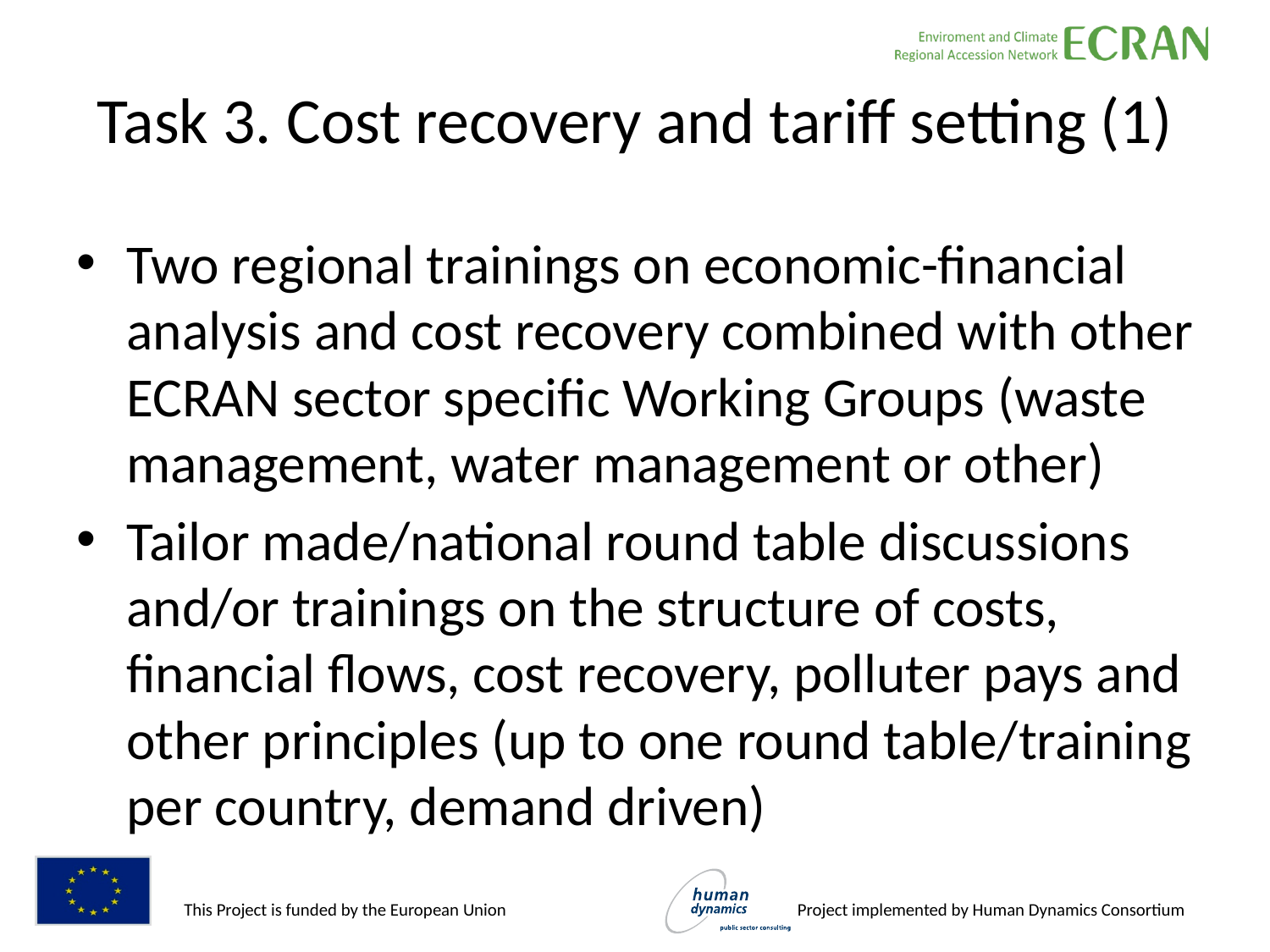

# Task 3. Cost recovery and tariff setting (1)
Two regional trainings on economic-financial analysis and cost recovery combined with other ECRAN sector specific Working Groups (waste management, water management or other)
Tailor made/national round table discussions and/or trainings on the structure of costs, financial flows, cost recovery, polluter pays and other principles (up to one round table/training per country, demand driven)